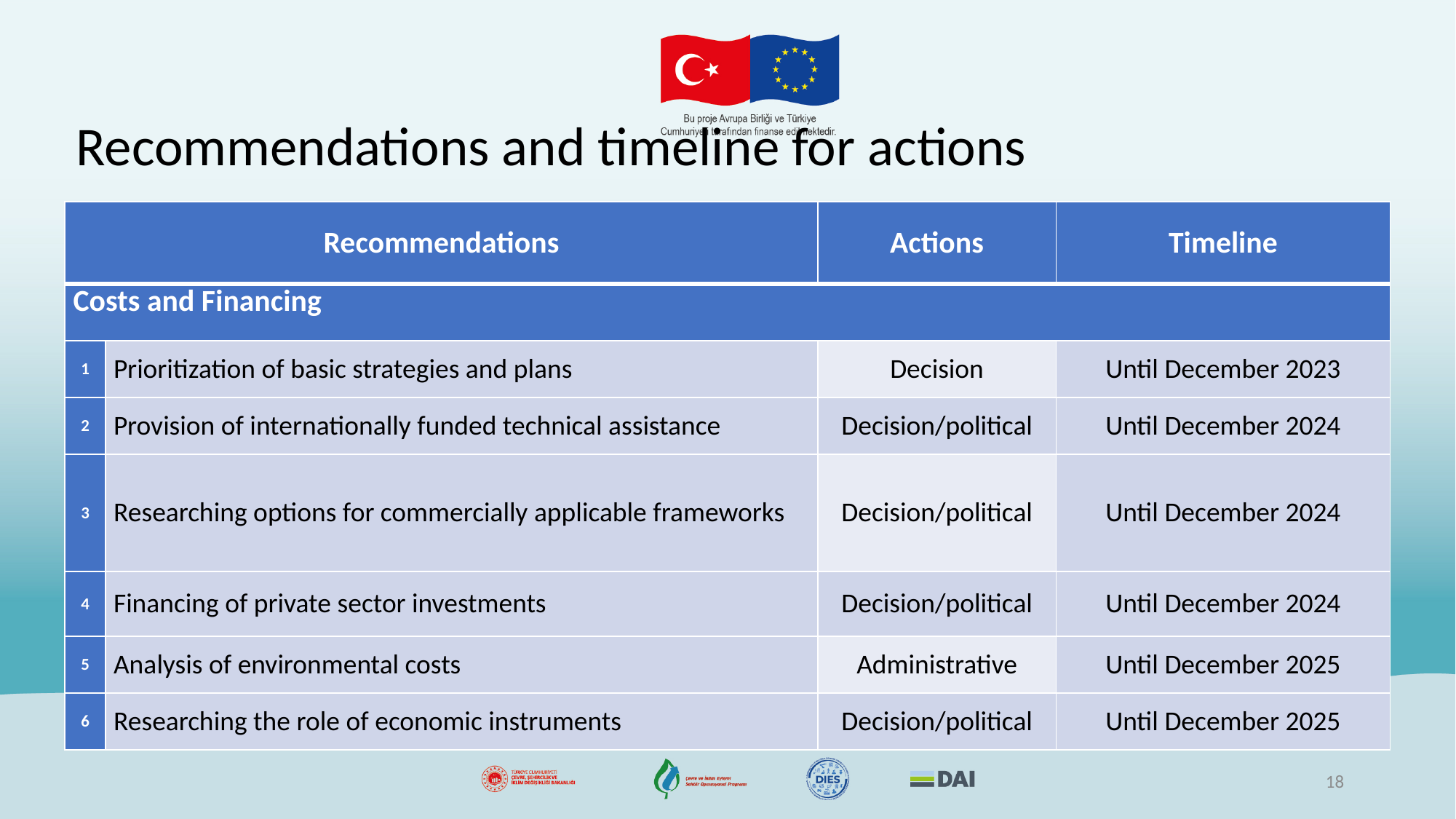

# Recommendations and timeline for actions
| Recommendations |  | Actions | Timeline |
| --- | --- | --- | --- |
| Costs and Financing |  |  |  |
| 1 | Prioritization of basic strategies and plans | Decision | Until December 2023 |
| 2 | Provision of internationally funded technical assistance | Decision/political | Until December 2024 |
| 3 | Researching options for commercially applicable frameworks | Decision/political | Until December 2024 |
| 4 | Financing of private sector investments | Decision/political | Until December 2024 |
| 5 | Analysis of environmental costs | Administrative | Until December 2025 |
| 6 | Researching the role of economic instruments | Decision/political | Until December 2025 |
18